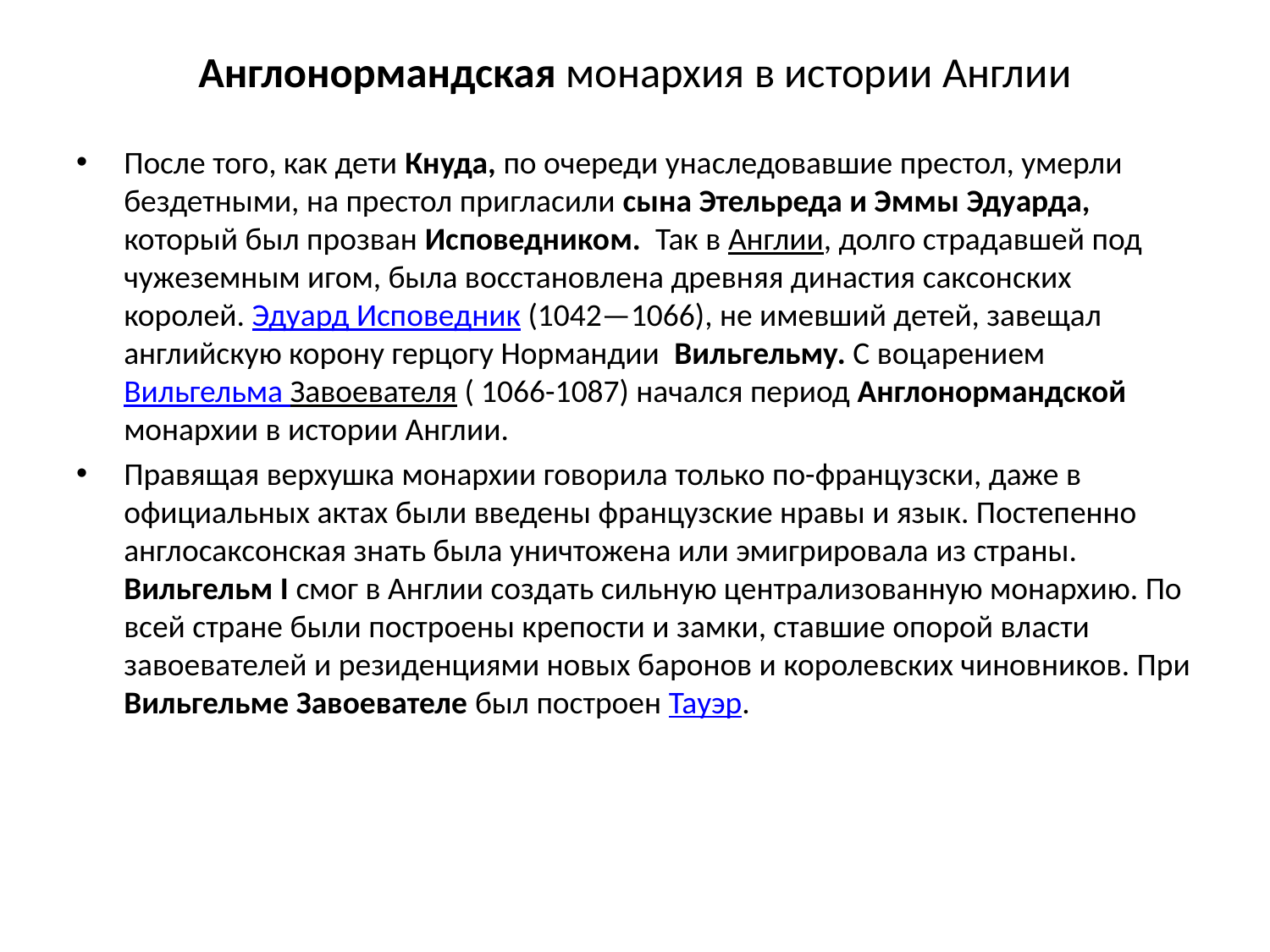

# Англонормандская монархия в истории Англии
После того, как дети Кнуда, по очереди унаследовавшие престол, умерли бездетными, на престол пригласили сына Этельреда и Эммы Эдуарда, который был прозван Исповедником.  Так в Англии, долго страдавшей под чужеземным игом, была восстановлена древняя династия саксонских королей. Эдуард Исповедник (1042—1066), не имевший детей, завещал английскую корону герцогу Нормандии  Вильгельму. С воцарением  Вильгельма Завоевателя ( 1066-1087) начался период Англонормандской монархии в истории Англии.
Правящая верхушка монархии говорила только по-французски, даже в официальных актах были введены французские нравы и язык. Постепенно англосаксонская знать была уничтожена или эмигрировала из страны. Вильгельм I смог в Англии создать сильную централизованную монархию. По всей стране были построены крепости и замки, ставшие опорой власти завоевателей и резиденциями новых баронов и королевских чиновников. При Вильгельме Завоевателе был построен Тауэр.